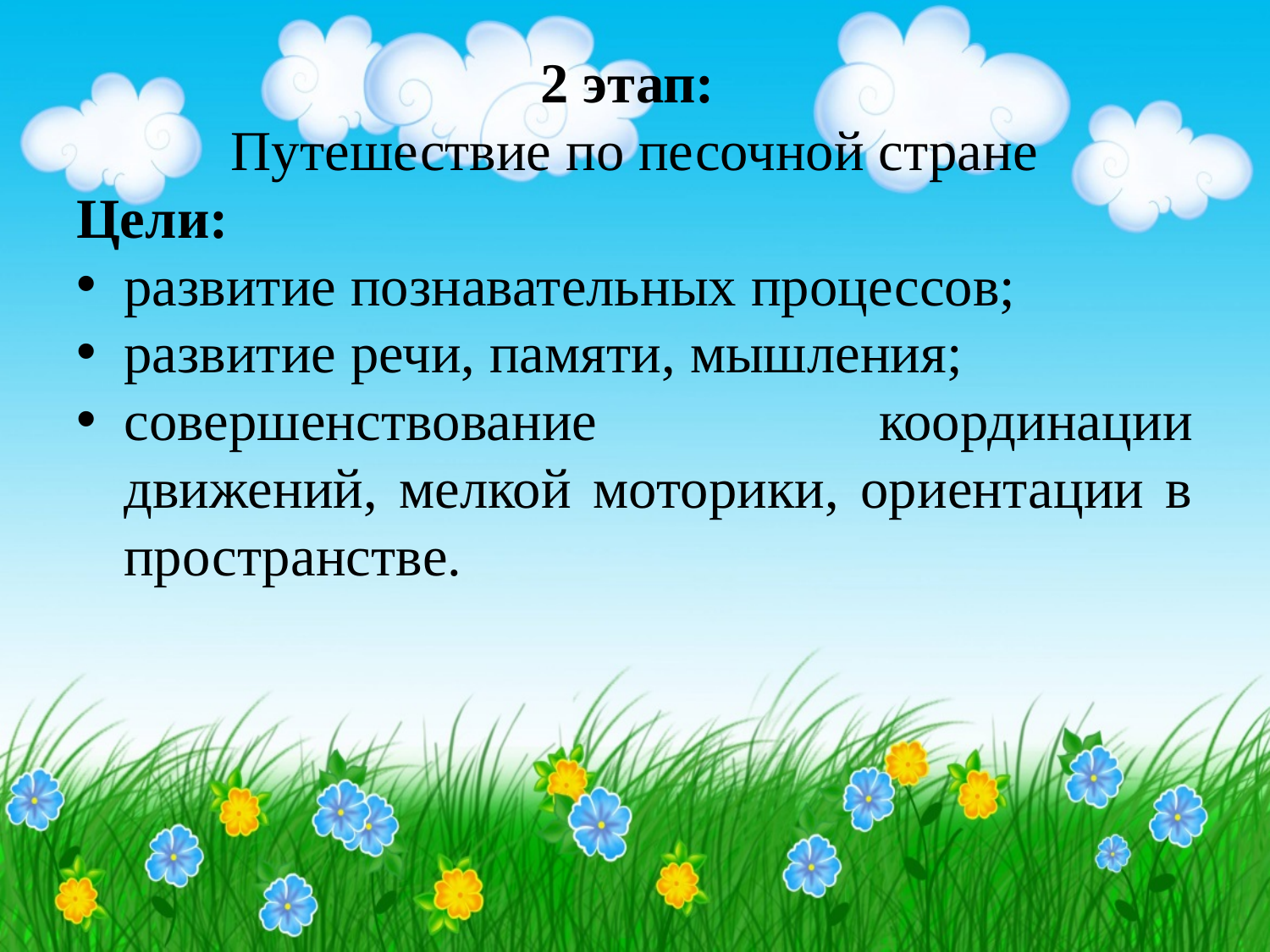

2 этап:
Путешествие по песочной стране
Цели:
развитие познавательных процессов;
развитие речи, памяти, мышления;
совершенствование координации движений, мелкой моторики, ориентации в пространстве.